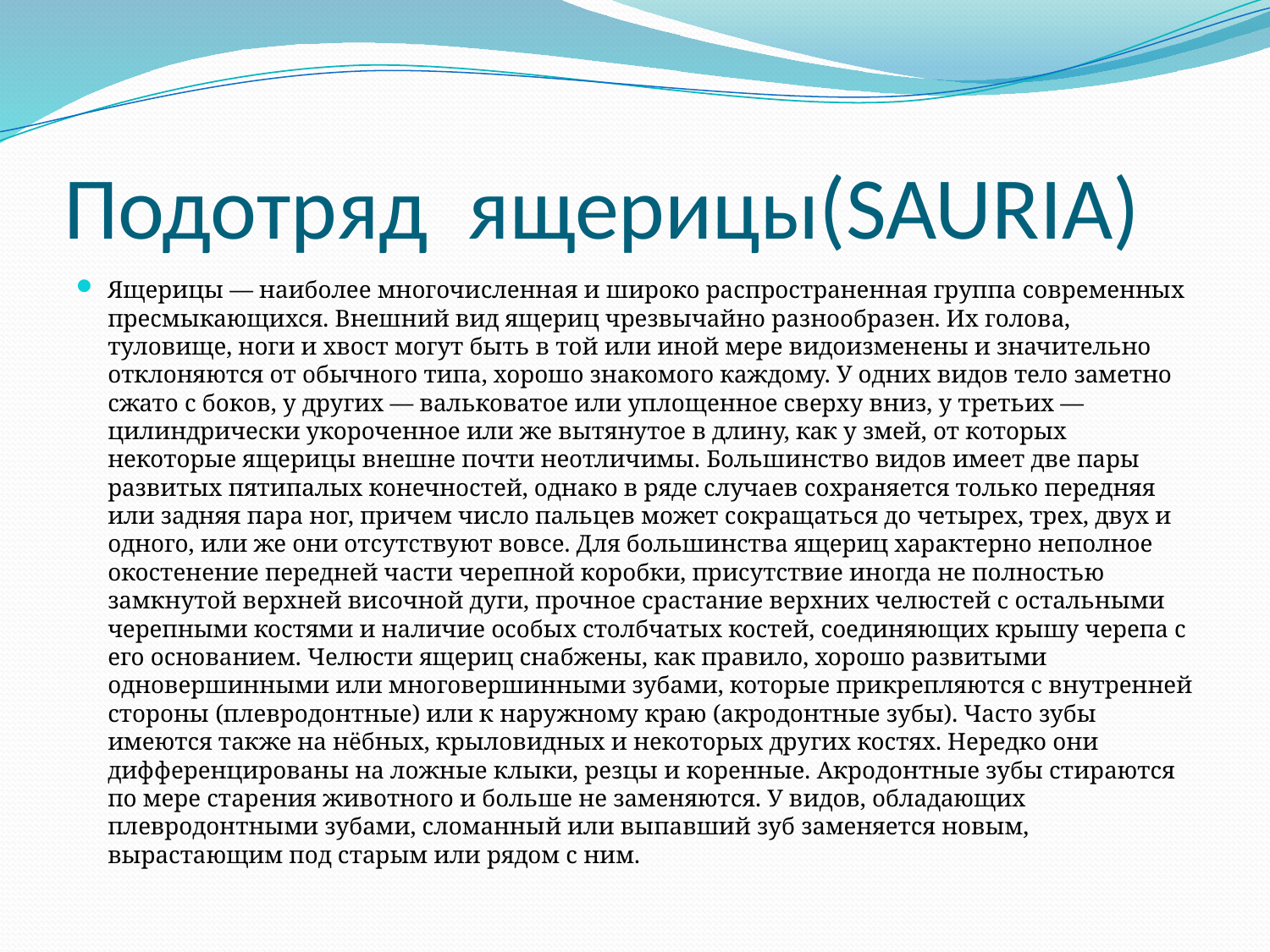

# Подотряд  ящерицы(SAURIA)
Ящерицы — наиболее многочисленная и широко распространенная группа современных пресмыкающихся. Внешний вид ящериц чрезвычайно разнообразен. Их голова, туловище, ноги и хвост могут быть в той или иной мере видоизменены и значительно отклоняются от обычного типа, хорошо знакомого каждому. У одних видов тело заметно сжато с боков, у других — вальковатое или уплощенное сверху вниз, у третьих — цилиндрически укороченное или же вытянутое в длину, как у змей, от которых некоторые ящерицы внешне почти неотличимы. Большинство видов имеет две пары развитых пятипалых конечностей, однако в ряде случаев сохраняется только передняя или задняя пара ног, причем число пальцев может сокращаться до четырех, трех, двух и одного, или же они отсутствуют вовсе. Для большинства ящериц характерно неполное окостенение передней части черепной коробки, присутствие иногда не полностью замкнутой верхней височной дуги, прочное срастание верхних челюстей с остальными черепными костями и наличие особых столбчатых костей, соединяющих крышу черепа с его основанием. Челюсти ящериц снабжены, как правило, хорошо развитыми одновершинными или многовершинными зубами, которые прикрепляются с внутренней стороны (плевродонтные) или к наружному краю (акродонтные зубы). Часто зубы имеются также на нёбных, крыловидных и некоторых других костях. Нередко они дифференцированы на ложные клыки, резцы и коренные. Акродонтные зубы стираются по мере старения животного и больше не заменяются. У видов, обладающих плевродонтными зубами, сломанный или выпавший зуб заменяется новым, вырастающим под старым или рядом с ним.